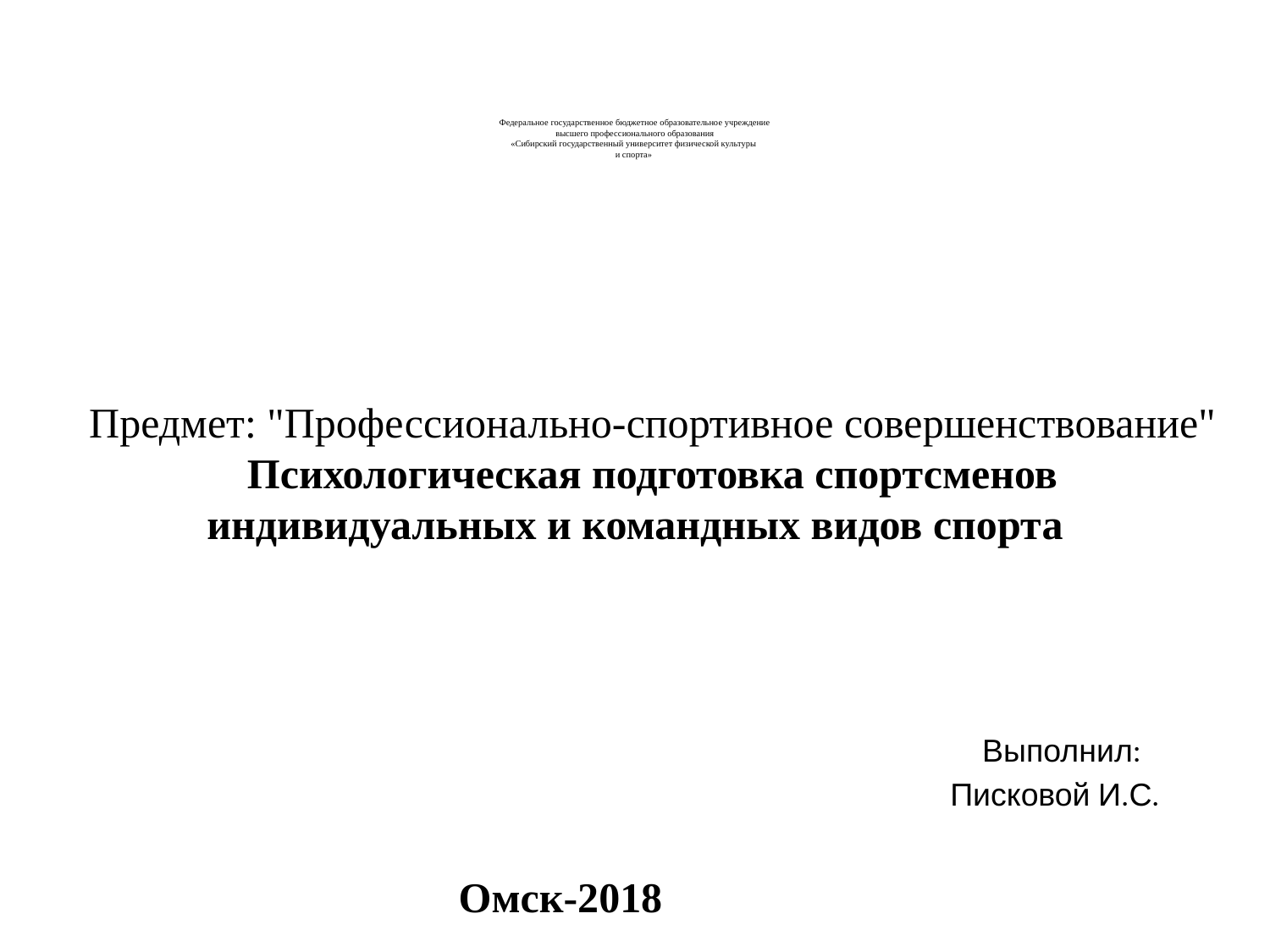

# Федеральное государственное бюджетное образовательное учреждение высшего профессионального образования «Сибирский государственный университет физической культуры и спорта»

Предмет: "Профессионально-спортивное совершенствование"
Психологическая подготовка спортсменов индивидуальных и командных видов спорта
            Выполнил:
        Писковой И.С.

Омск-2018